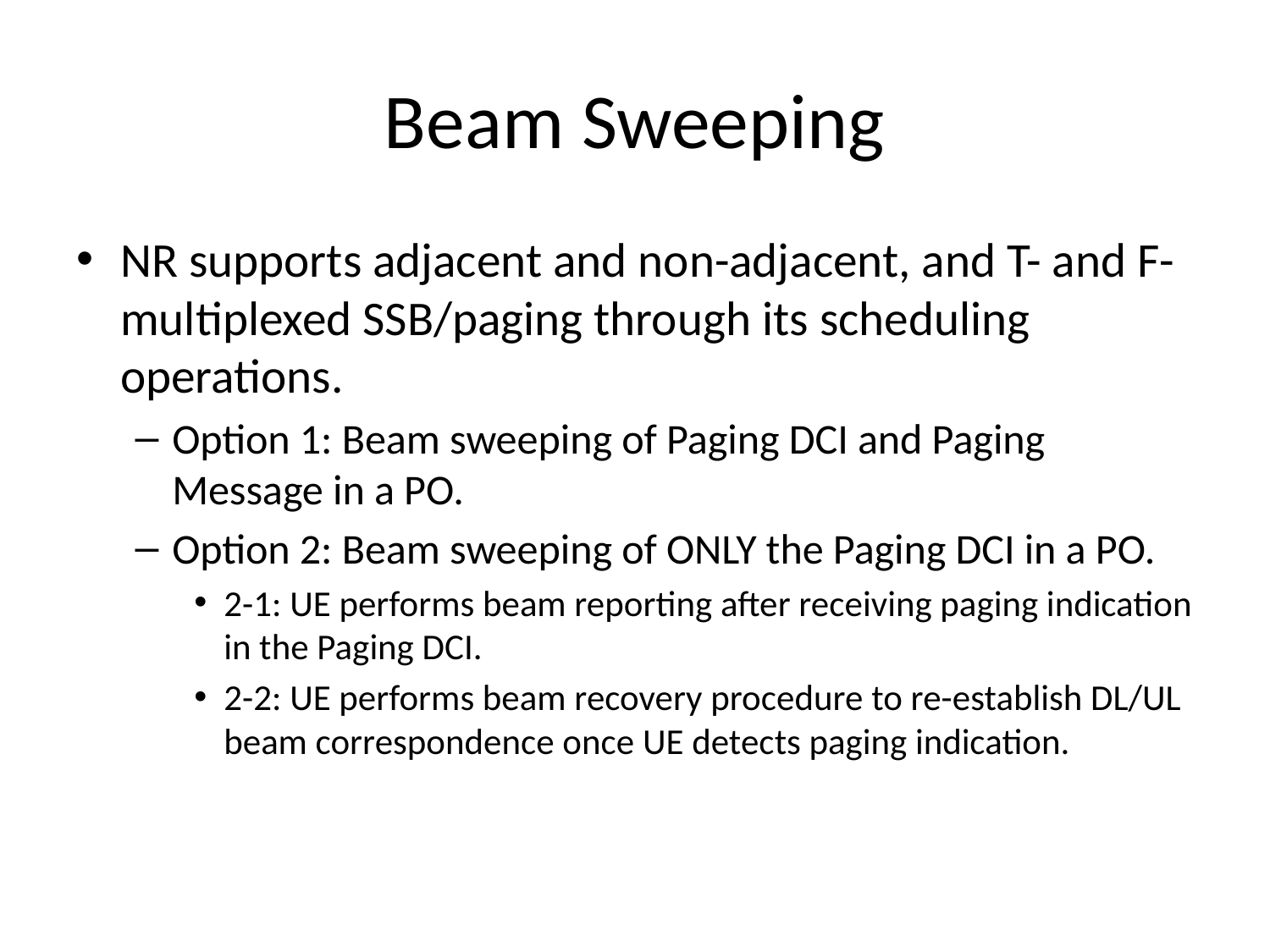

# Beam Sweeping
NR supports adjacent and non-adjacent, and T- and F-multiplexed SSB/paging through its scheduling operations.
Option 1: Beam sweeping of Paging DCI and Paging Message in a PO.
Option 2: Beam sweeping of ONLY the Paging DCI in a PO.
2-1: UE performs beam reporting after receiving paging indication in the Paging DCI.
2-2: UE performs beam recovery procedure to re-establish DL/UL beam correspondence once UE detects paging indication.